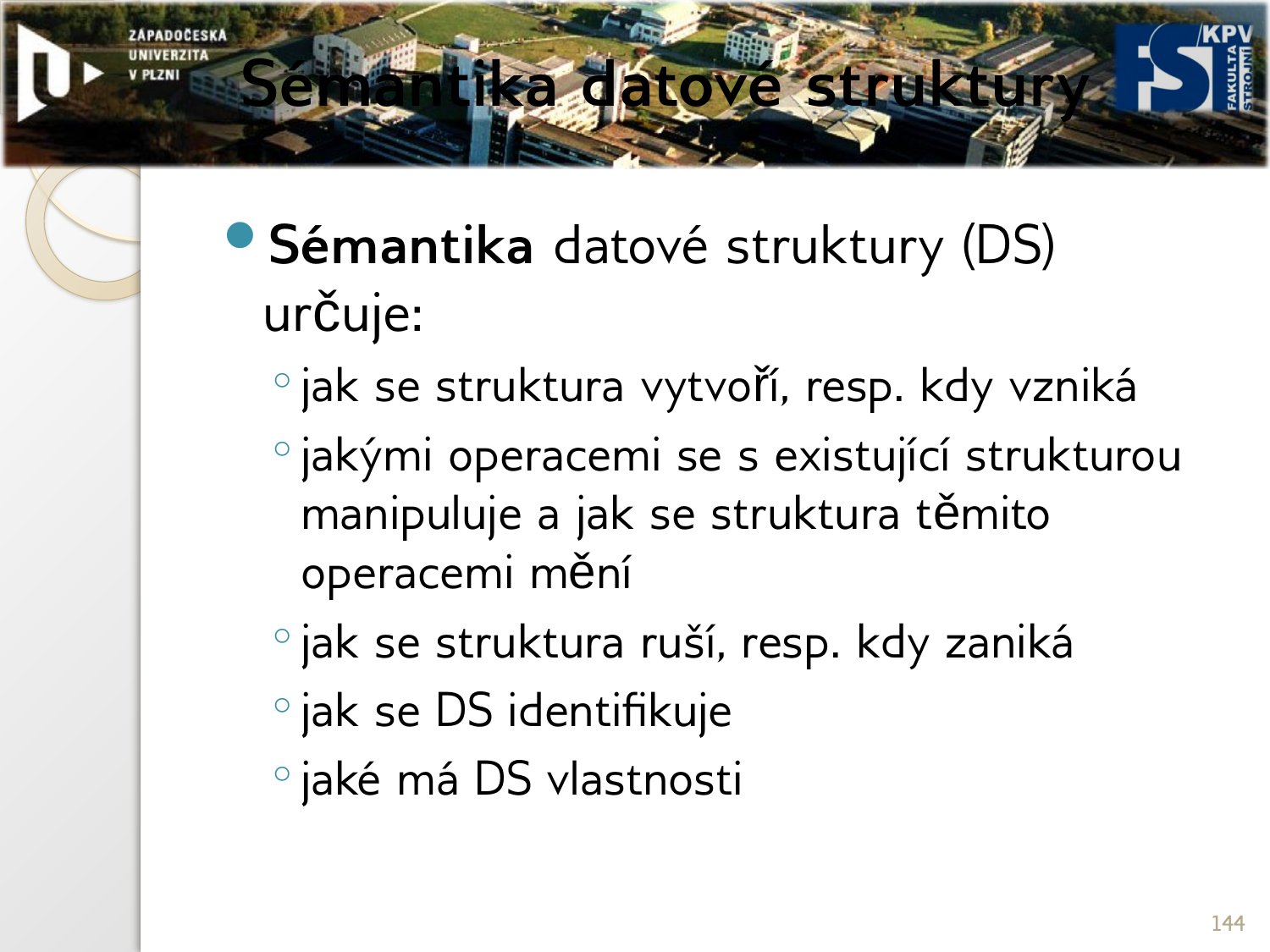

# Sémantika datové struktury
Sémantika datové struktury (DS) určuje:
jak se struktura vytvoří, resp. kdy vzniká
jakými operacemi se s existující strukturou manipuluje a jak se struktura těmito operacemi mění
jak se struktura ruší, resp. kdy zaniká
jak se DS identifikuje
jaké má DS vlastnosti

144